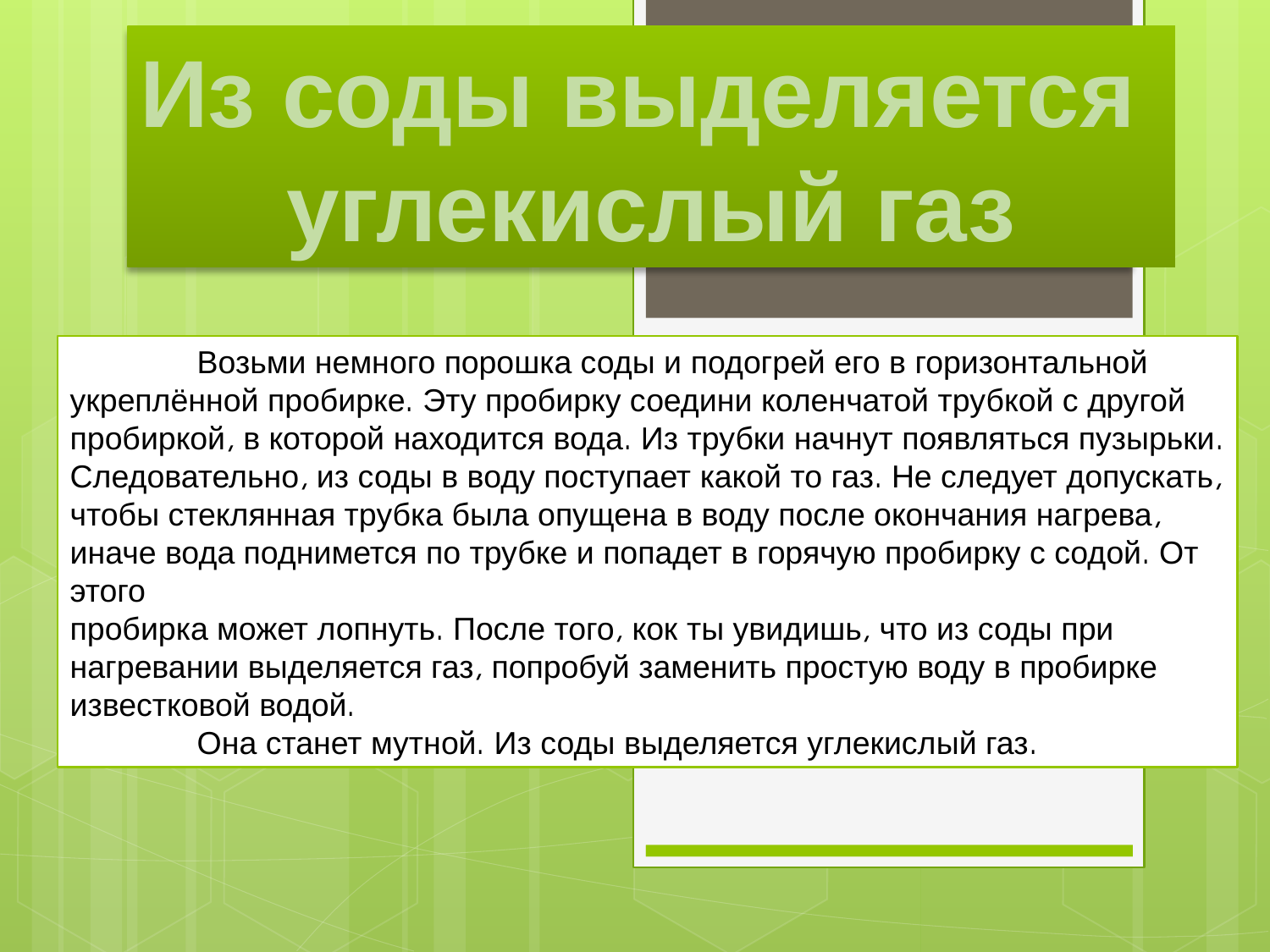

Из соды выделяется
углекислый газ
	Возьми немного порошка соды и подогрей его в горизонтальной укреплённой пробирке. Эту пробирку соедини коленчатой трубкой с другой пробиркой, в которой находится вода. Из трубки начнут появляться пузырьки. Следовательно, из соды в воду поступает какой то газ. Не следует допускать, чтобы стеклянная трубка была опущена в воду после окончания нагрева, иначе вода поднимется по трубке и попадет в горячую пробирку с содой. От этого
пробирка может лопнуть. После того, кок ты увидишь, что из соды при нагревании выделяется газ, попробуй заменить простую воду в пробирке известковой водой.
	Она станет мутной. Из соды выделяется углекислый газ.